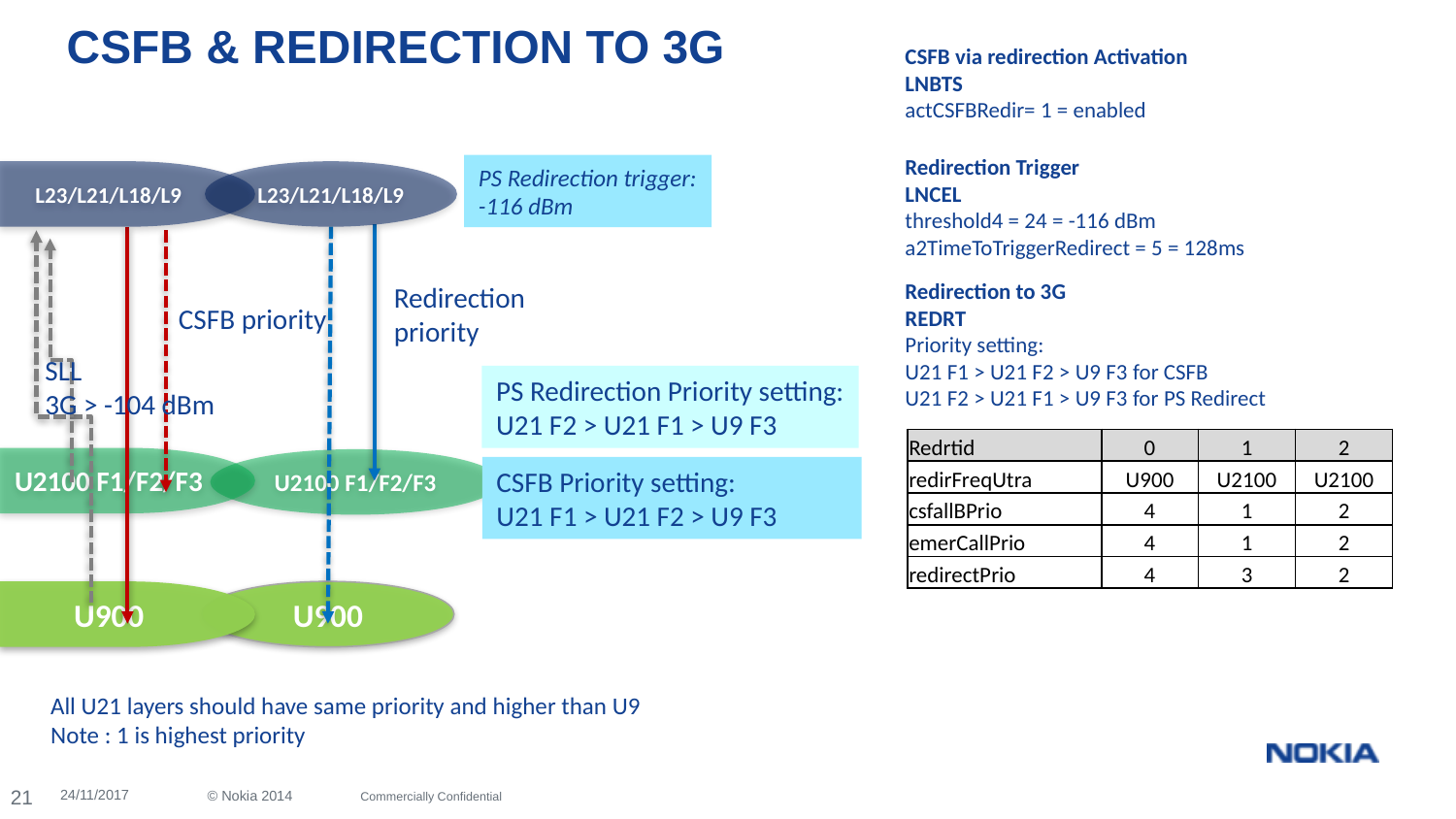

# CSFB & REDIRECTION TO 3G
CSFB via redirection Activation
LNBTS
actCSFBRedir= 1 = enabled
Redirection Trigger
LNCEL
threshold4 = 24 = -116 dBm
a2TimeToTriggerRedirect = 5 = 128ms
PS Redirection trigger:
-116 dBm
L23/L21/L18/L9
L23/L21/L18/L9
Redirection to 3G
REDRT
Priority setting:
U21 F1 > U21 F2 > U9 F3 for CSFB
U21 F2 > U21 F1 > U9 F3 for PS Redirect
Redirection
priority
CSFB priority
SLL
3G > -104 dBm
PS Redirection Priority setting:
U21 F2 > U21 F1 > U9 F3
| Redrtid | 0 | 1 | 2 |
| --- | --- | --- | --- |
| redirFreqUtra | U900 | U2100 | U2100 |
| csfallBPrio | 4 | 1 | 2 |
| emerCallPrio | 4 | 1 | 2 |
| redirectPrio | 4 | 3 | 2 |
U2100 F1/F2/F3
U2100 F1/F2/F3
CSFB Priority setting:
U21 F1 > U21 F2 > U9 F3
U900
U900
All U21 layers should have same priority and higher than U9
Note : 1 is highest priority